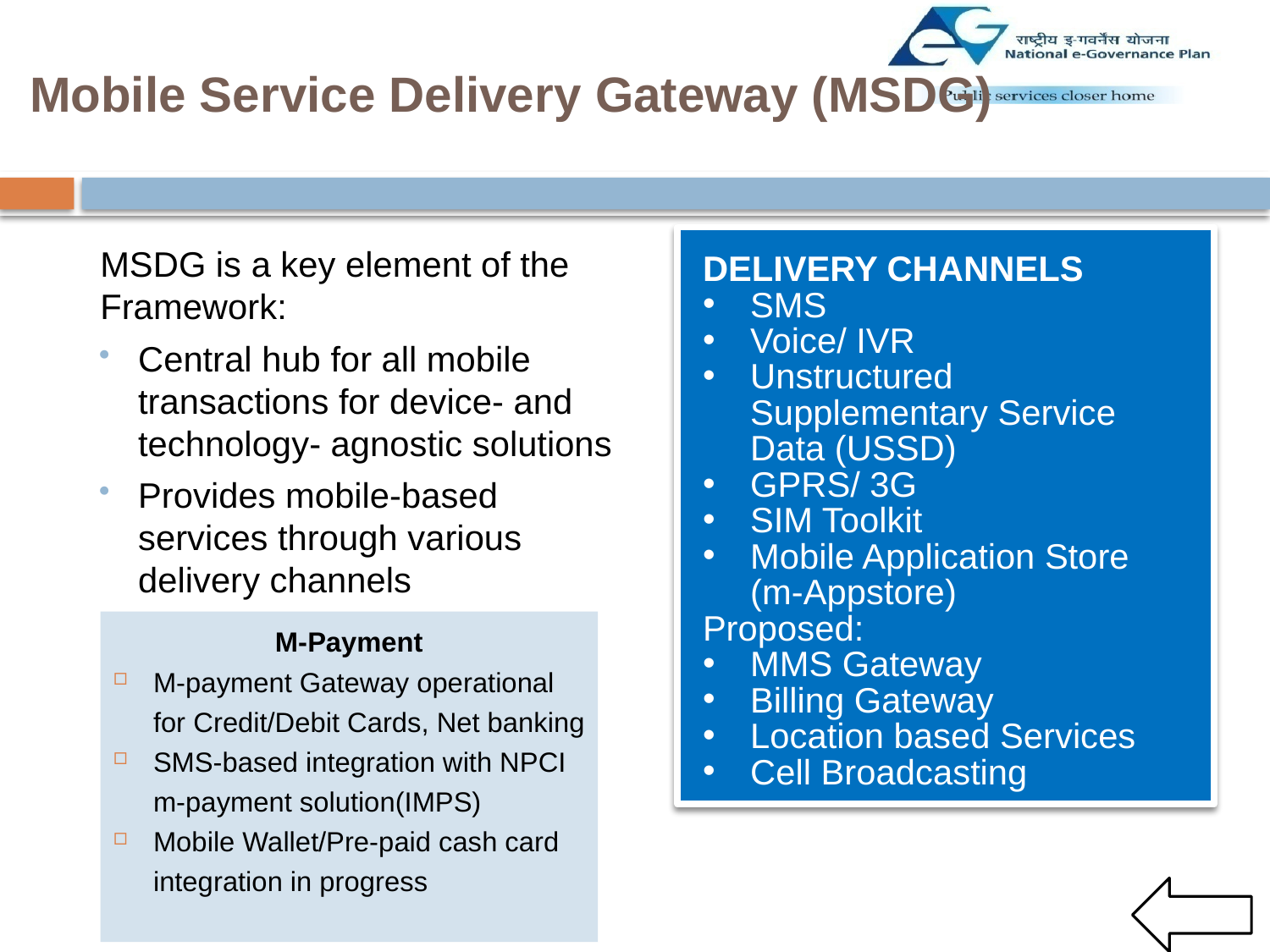

# Mobile Service Delivery Gateway (MSDG)
MSDG is a key element of the Framework:
Central hub for all mobile transactions for device- and technology- agnostic solutions
Provides mobile-based services through various delivery channels
DELIVERY CHANNELS
SMS
Voice/ IVR
Unstructured Supplementary Service Data (USSD)
GPRS/ 3G
SIM Toolkit
Mobile Application Store (m-Appstore)
Proposed:
MMS Gateway
Billing Gateway
Location based Services
Cell Broadcasting
M-Payment
M-payment Gateway operational for Credit/Debit Cards, Net banking
SMS-based integration with NPCI m-payment solution(IMPS)
Mobile Wallet/Pre-paid cash card integration in progress